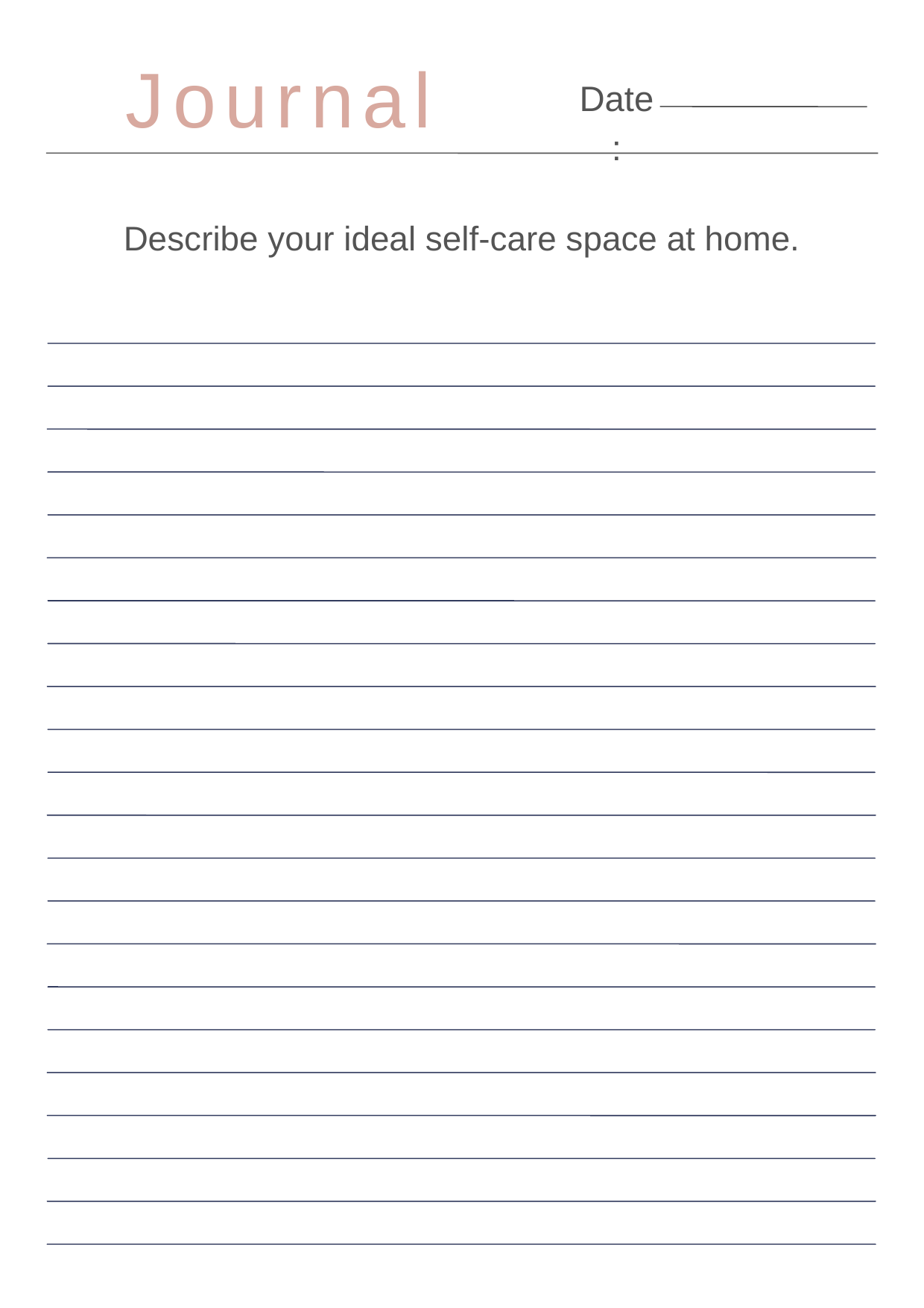

Journal
Date:

Describe your ideal self-care space at home.